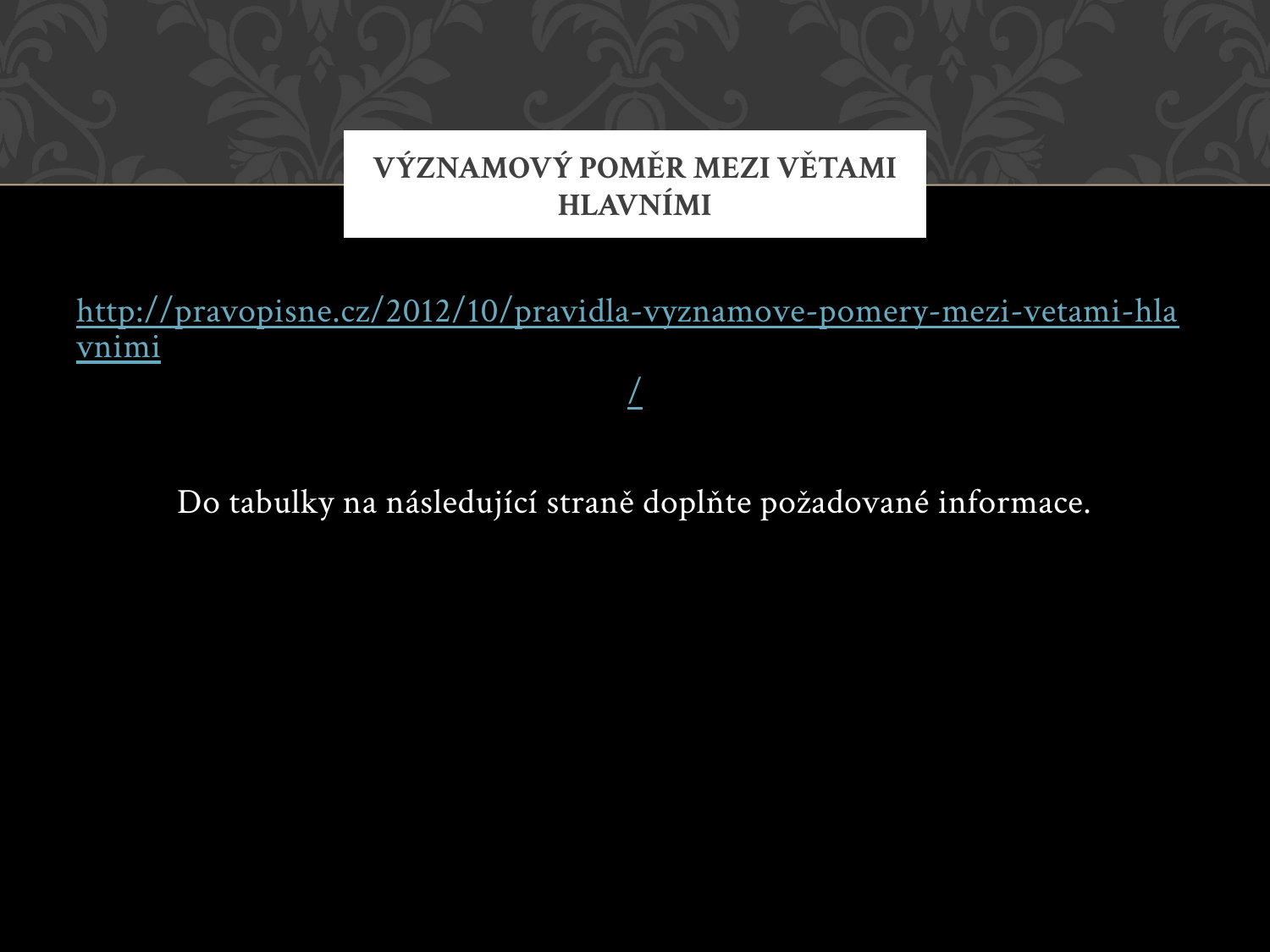

# Významový poměr mezi větami hlavními
http://pravopisne.cz/2012/10/pravidla-vyznamove-pomery-mezi-vetami-hlavnimi/

Do tabulky na následující straně doplňte požadované informace.